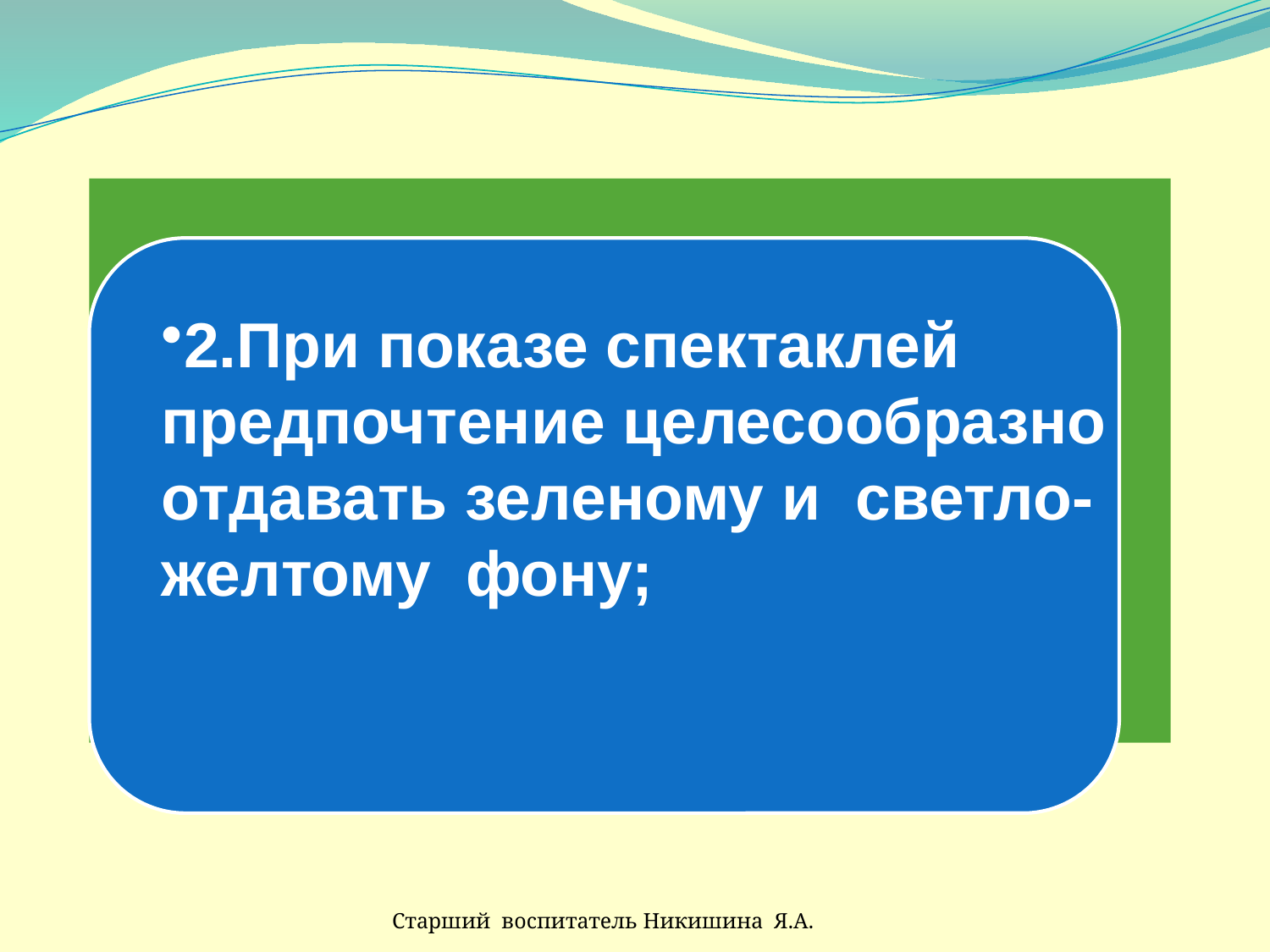

#

2.При показе спектаклей предпочтение целесообразно  отдавать зеленому и  светло-желтому  фону;
Старший  воспитатель Никишина  Я.А.